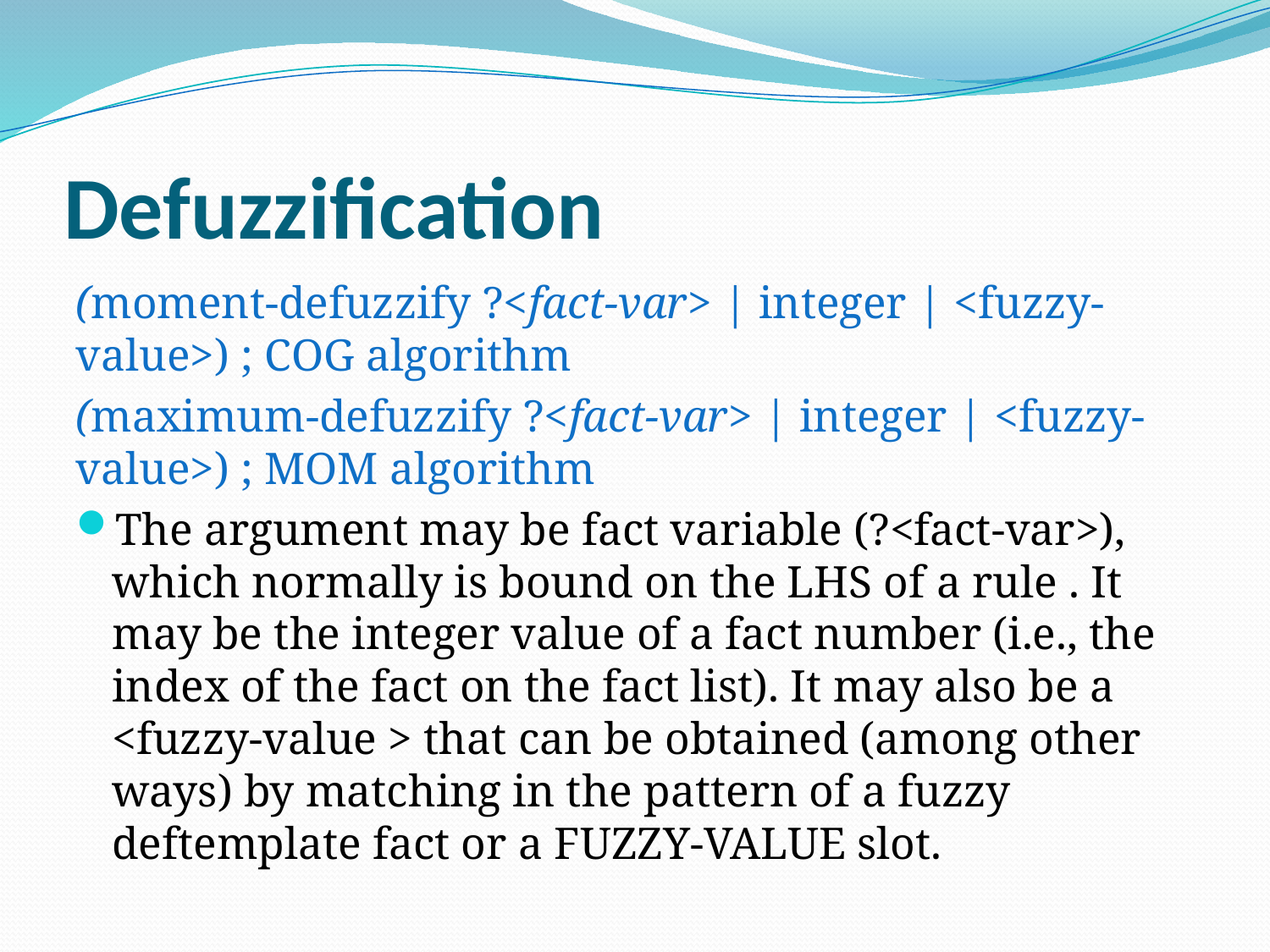

# Defuzzification
(moment-defuzzify ?<fact-var> | integer | <fuzzy-value>) ; COG algorithm
(maximum-defuzzify ?<fact-var> | integer | <fuzzy-value>) ; MOM algorithm
The argument may be fact variable (?<fact-var>), which normally is bound on the LHS of a rule . It may be the integer value of a fact number (i.e., the index of the fact on the fact list). It may also be a <fuzzy-value > that can be obtained (among other ways) by matching in the pattern of a fuzzy deftemplate fact or a FUZZY-VALUE slot.